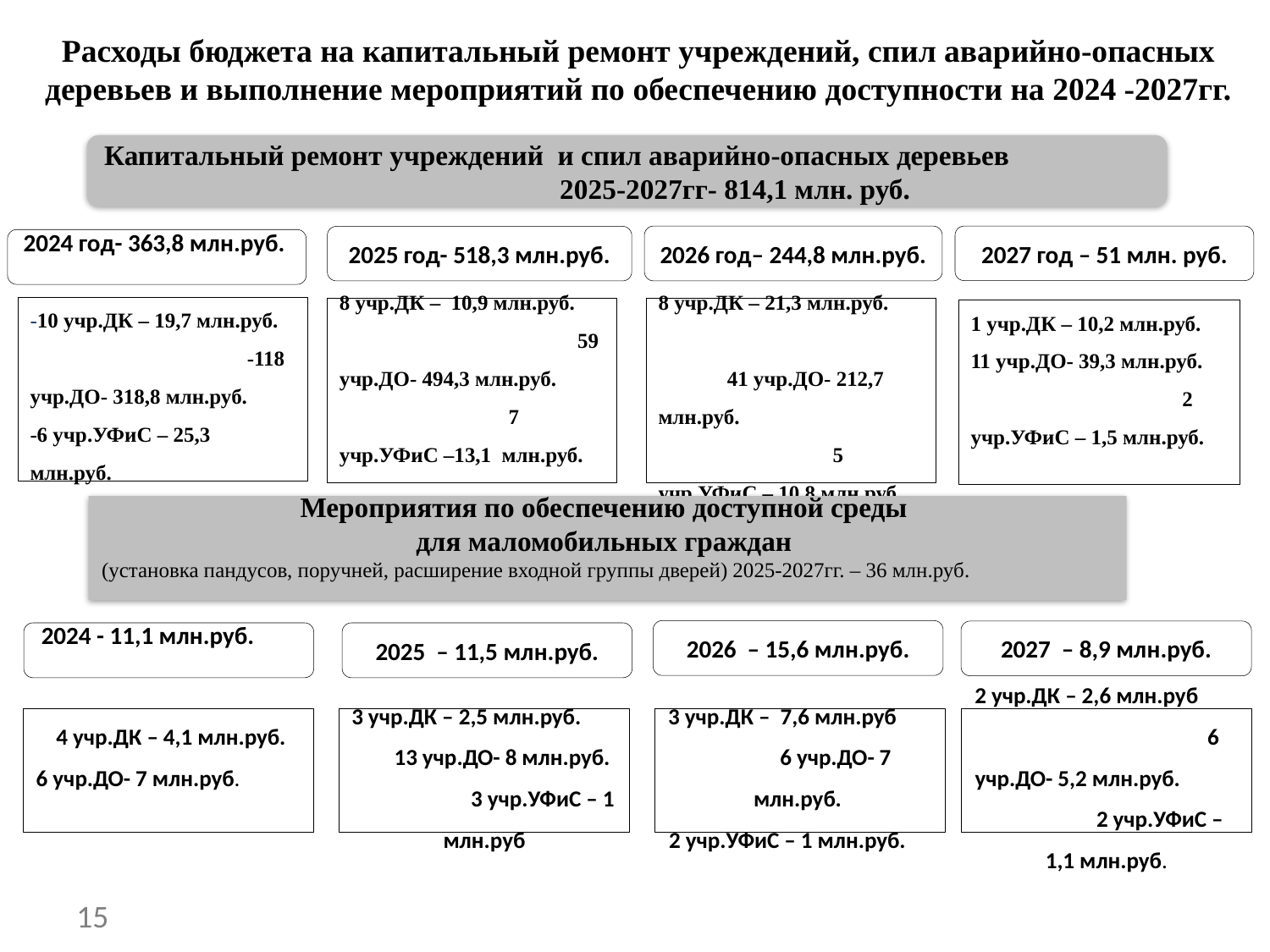

Расходы бюджета на капитальный ремонт учреждений, спил аварийно-опасных деревьев и выполнение мероприятий по обеспечению доступности на 2024 -2027гг.
Капитальный ремонт учреждений  и спил аварийно-опасных деревьев                                                    2025-2027гг- 814,1 млн. руб.
2026 год– 244,8 млн.руб.
2027 год – 51 млн. руб.
2025 год- 518,3 млн.руб.
2024 год- 363,8 млн.руб.
-10 учр.ДК – 19,7 млн.руб.                                             -118 учр.ДО- 318,8 млн.руб.          -6 учр.УФиС – 25,3 млн.руб.
8 учр.ДК –  10,9 млн.руб.                                                   59 учр.ДО- 494,3 млн.руб.                                          7 учр.УФиС –13,1  млн.руб.
8 учр.ДК – 21,3 млн.руб.                                                                       41 учр.ДО- 212,7 млн.руб.                                                                    5 учр.УФиС – 10,8 млн.руб
1 учр.ДК – 10,2 млн.руб.
11 учр.ДО- 39,3 млн.руб.                                             2 учр.УФиС – 1,5 млн.руб.

Мероприятия по обеспечению доступной среды
для маломобильных граждан
(установка пандусов, поручней, расширение входной группы дверей) 2025-2027гг. – 36 млн.руб.
2026  – 15,6 млн.руб.
2027  – 8,9 млн.руб.
2024 - 11,1 млн.руб.
2025  – 11,5 млн.руб.
3 учр.ДК –  7,6 млн.руб                      6 учр.ДО- 7 млн.руб.
2 учр.УФиС – 1 млн.руб.
2 учр.ДК – 2,6 млн.руб                                                          6 учр.ДО- 5,2 млн.руб.                                      2 учр.УФиС – 1,1 млн.руб.
  4 учр.ДК – 4,1 млн.руб.
6 учр.ДО- 7 млн.руб.
3 учр.ДК – 2,5 млн.руб.                13 учр.ДО- 8 млн.руб.                         3 учр.УФиС – 1 млн.руб
15